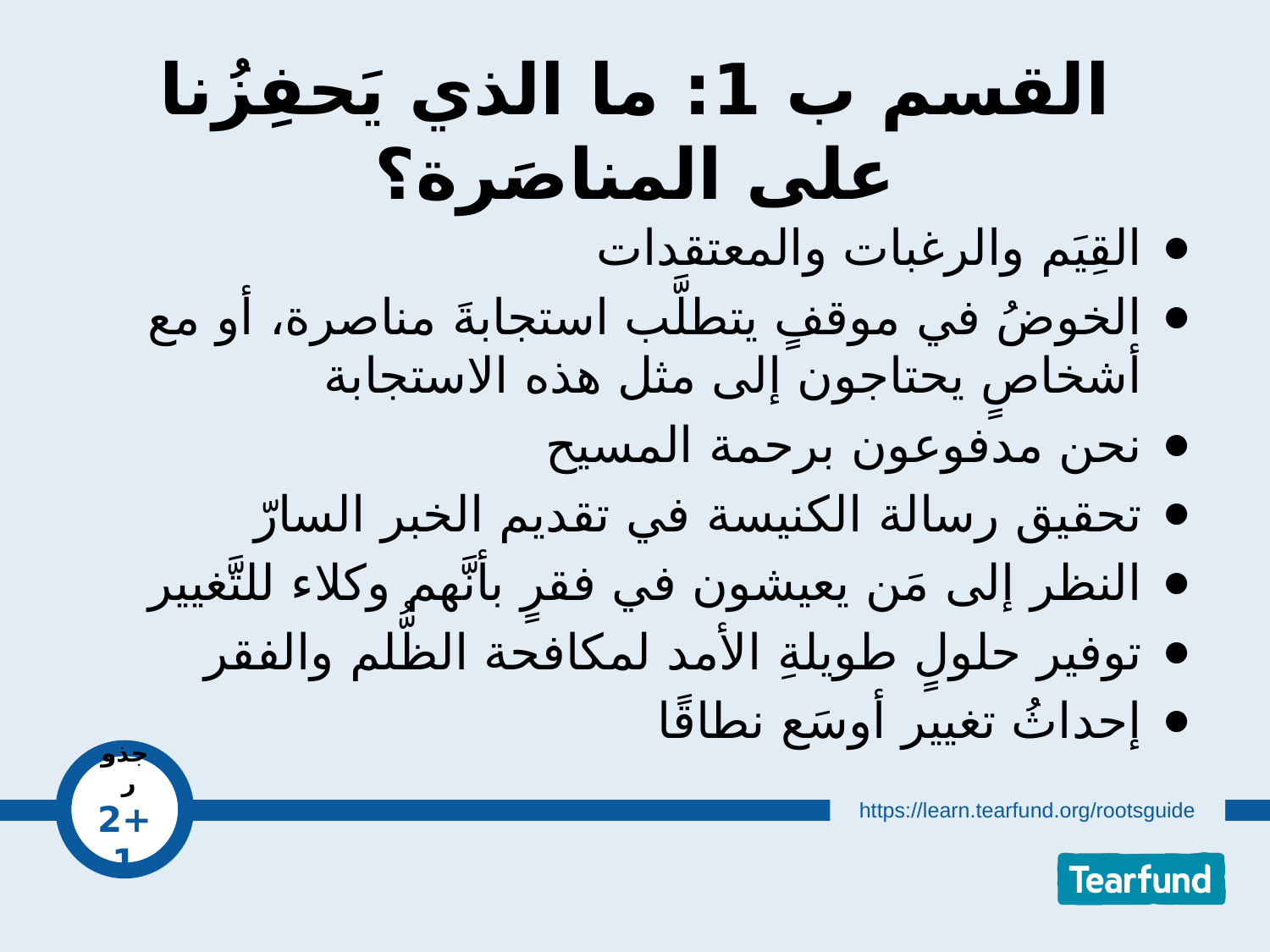

# القسم ب 1: ما الذي يَحفِزُنا على المناصَرة؟
القِيَم والرغبات والمعتقدات
الخوضُ في موقفٍ يتطلَّب استجابةَ مناصرة، أو مع أشخاصٍ يحتاجون إلى مثل هذه الاستجابة
نحن مدفوعون برحمة المسيح
تحقيق رسالة الكنيسة في تقديم الخبر السارّ
النظر إلى مَن يعيشون في فقرٍ بأنَّهم وكلاء للتَّغيير
توفير حلولٍ طويلةِ الأمد لمكافحة الظُّلم والفقر
إحداثُ تغيير أوسَع نطاقًا